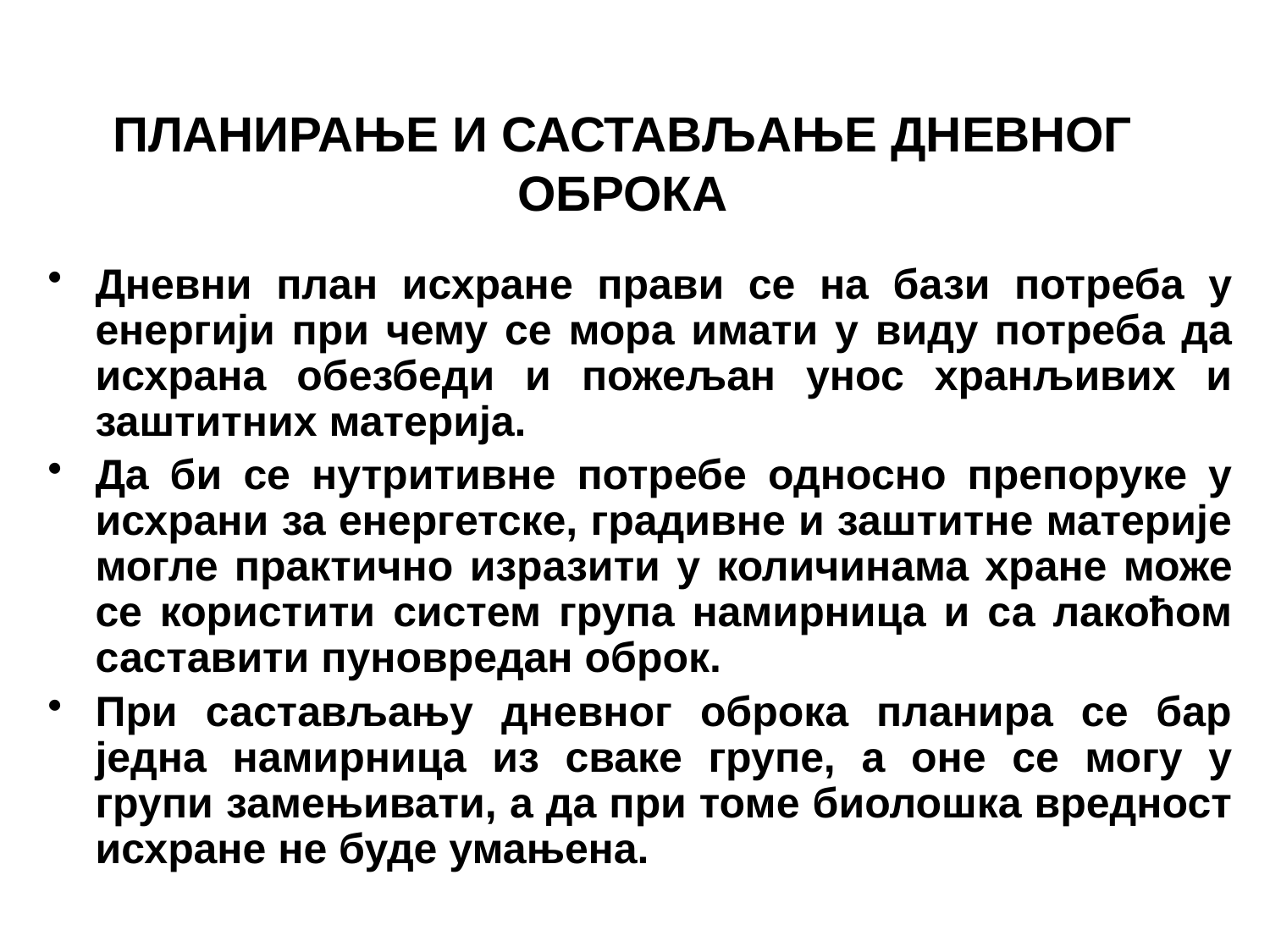

# ПЛАНИРАЊЕ И САСТАВЉАЊЕ ДНЕВНОГ ОБРОКА
Дневни план исхране прави се на бази потреба у енергији при чему се мора имати у виду потреба да исхрана обезбеди и пожељан унос хранљивих и заштитних материја.
Да би се нутритивне потребе односно препоруке у исхрани за енергетске, градивне и заштитне материје могле практично изразити у количинама хране може се користити систем група намирница и са лакоћом саставити пуновредан оброк.
При састављању дневног оброка планира се бар једна намирница из сваке групе, а оне се могу у групи замењивати, а да при томе биолошка вредност исхране не буде умањена.